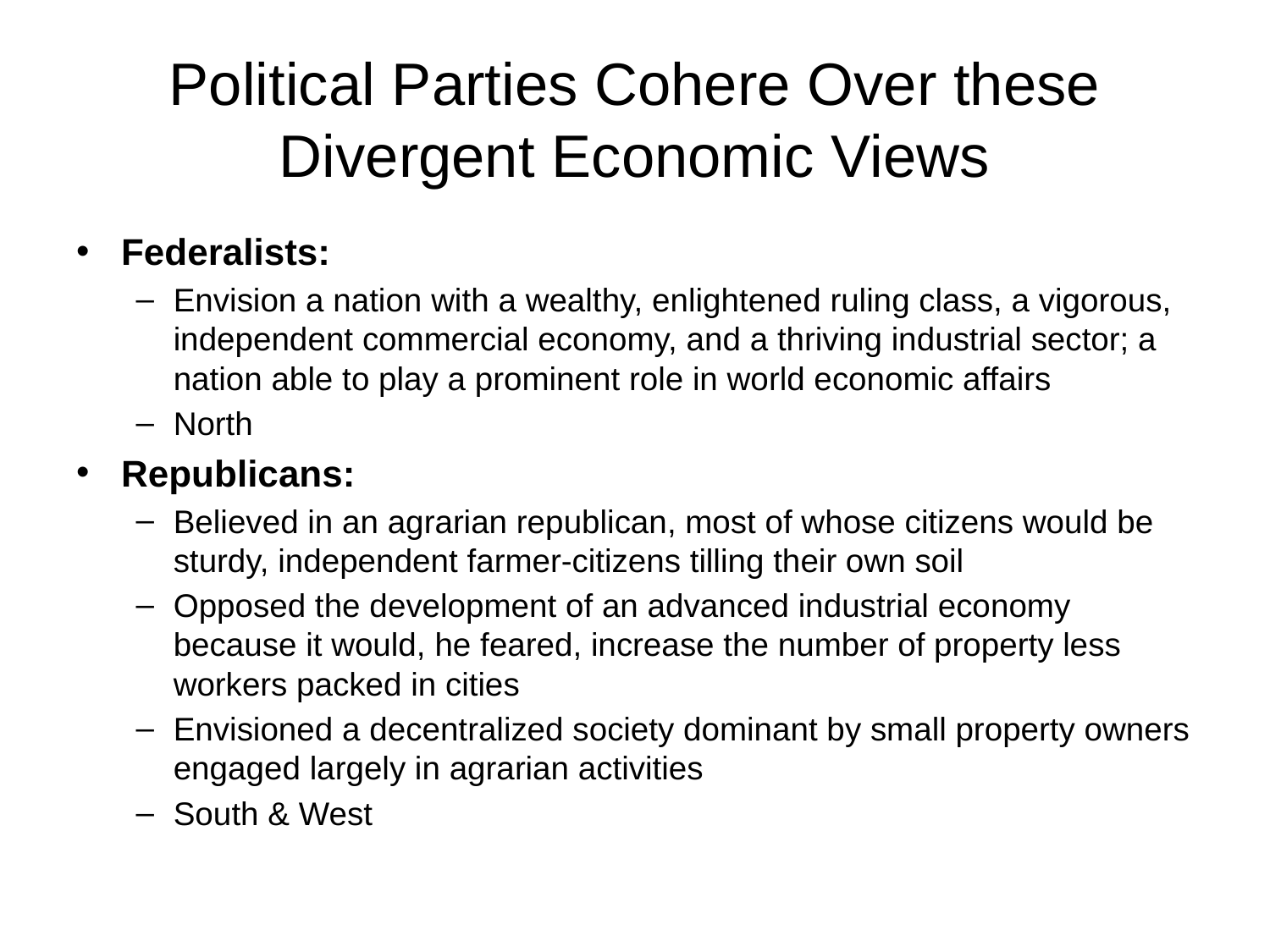

# Political Parties Cohere Over these Divergent Economic Views
Federalists:
Envision a nation with a wealthy, enlightened ruling class, a vigorous, independent commercial economy, and a thriving industrial sector; a nation able to play a prominent role in world economic affairs
North
Republicans:
Believed in an agrarian republican, most of whose citizens would be sturdy, independent farmer-citizens tilling their own soil
Opposed the development of an advanced industrial economy because it would, he feared, increase the number of property less workers packed in cities
Envisioned a decentralized society dominant by small property owners engaged largely in agrarian activities
South & West